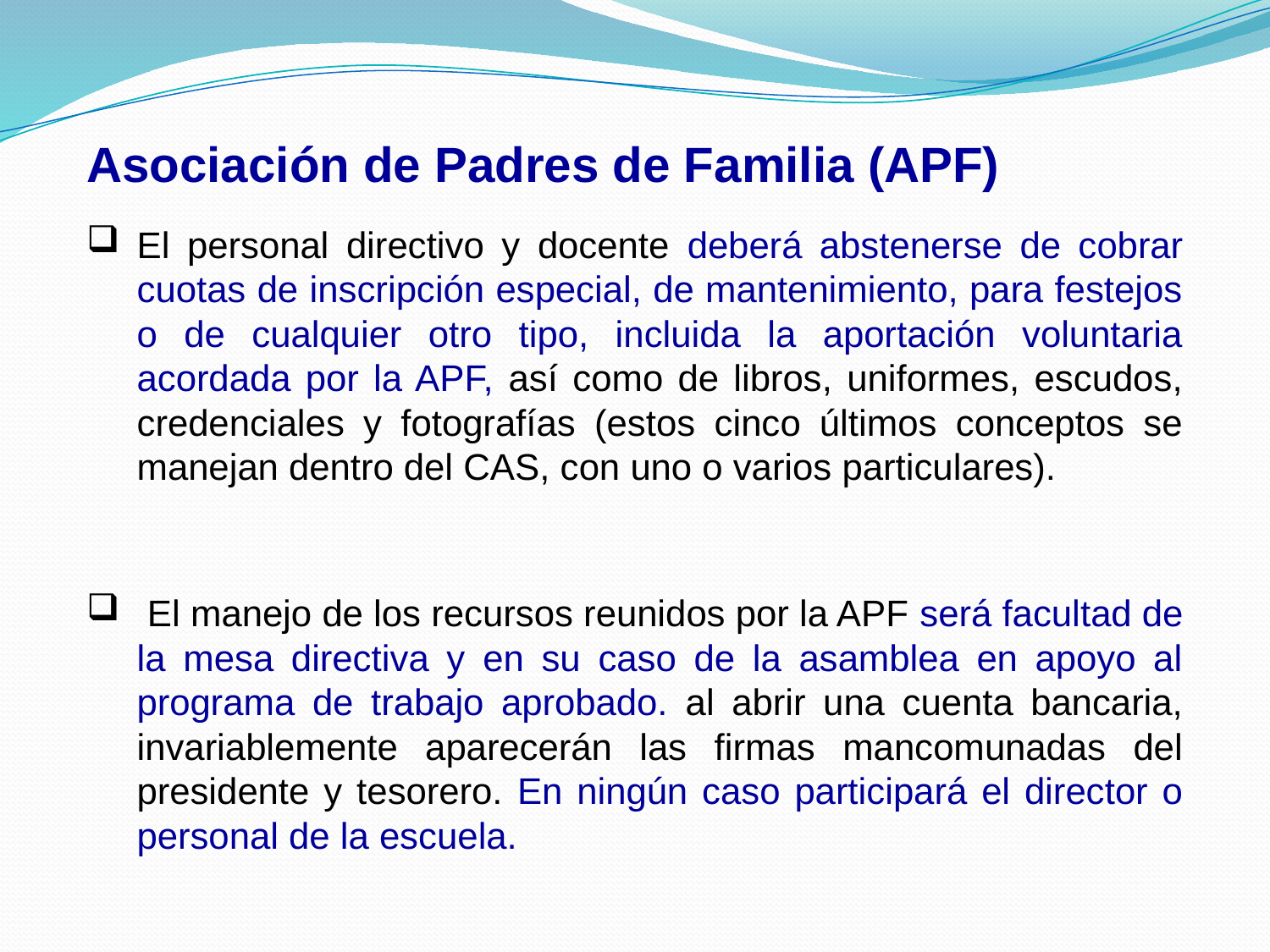

Asociación de Padres de Familia (APF)
El personal directivo y docente deberá abstenerse de cobrar cuotas de inscripción especial, de mantenimiento, para festejos o de cualquier otro tipo, incluida la aportación voluntaria acordada por la APF, así como de libros, uniformes, escudos, credenciales y fotografías (estos cinco últimos conceptos se manejan dentro del CAS, con uno o varios particulares).
 El manejo de los recursos reunidos por la APF será facultad de la mesa directiva y en su caso de la asamblea en apoyo al programa de trabajo aprobado. al abrir una cuenta bancaria, invariablemente aparecerán las firmas mancomunadas del presidente y tesorero. En ningún caso participará el director o personal de la escuela.